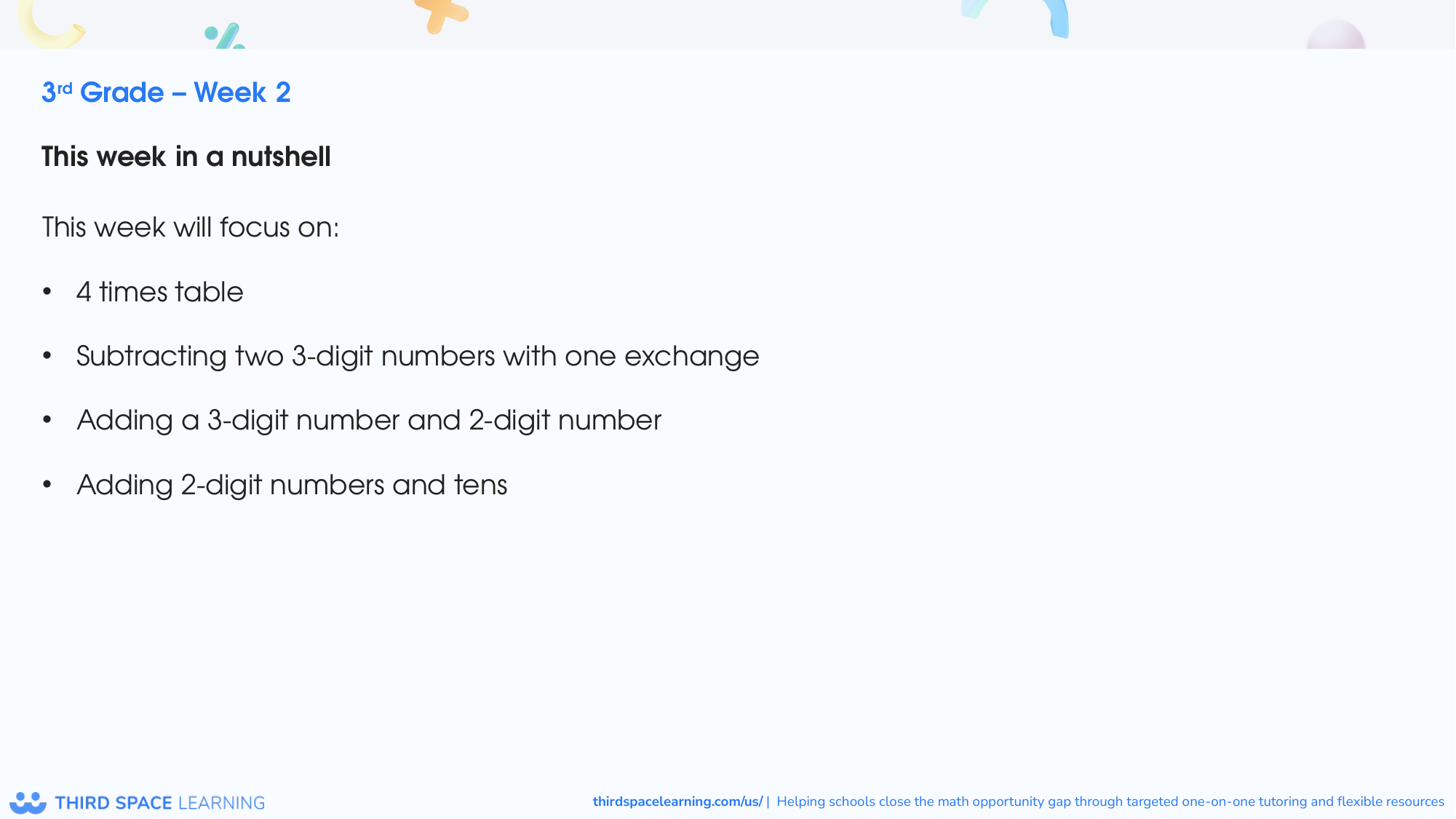

3rd Grade – Week 2
This week in a nutshell
This week will focus on:
4 times table
Subtracting two 3-digit numbers with one exchange
Adding a 3-digit number and 2-digit number
Adding 2-digit numbers and tens